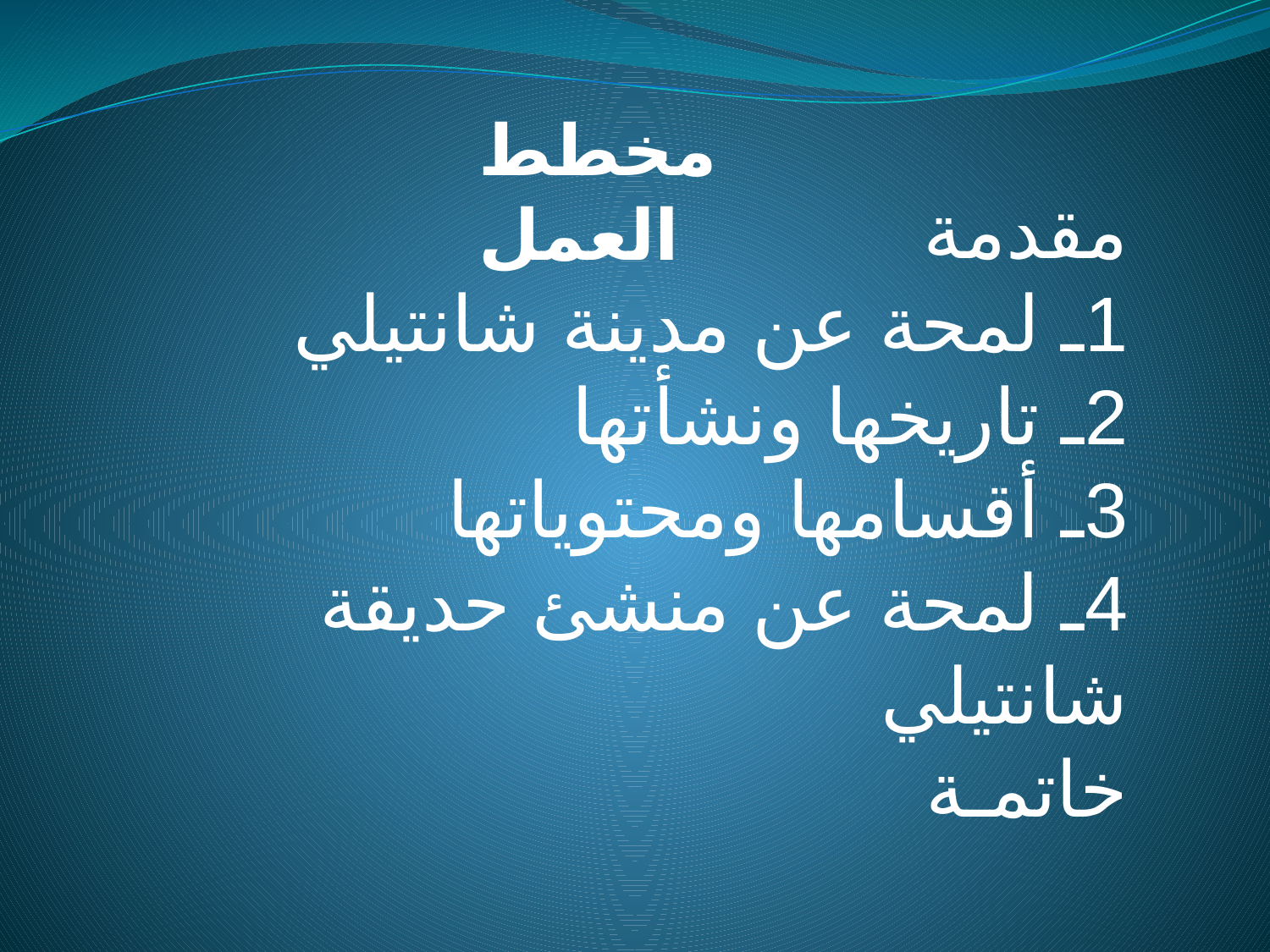

مخطط العمل
مقدمة
1ـ لمحة عن مدينة شانتيلي
2ـ تاريخها ونشأتها
3ـ أقسامها ومحتوياتها
4ـ لمحة عن منشئ حديقة شانتيلي
خاتمـة